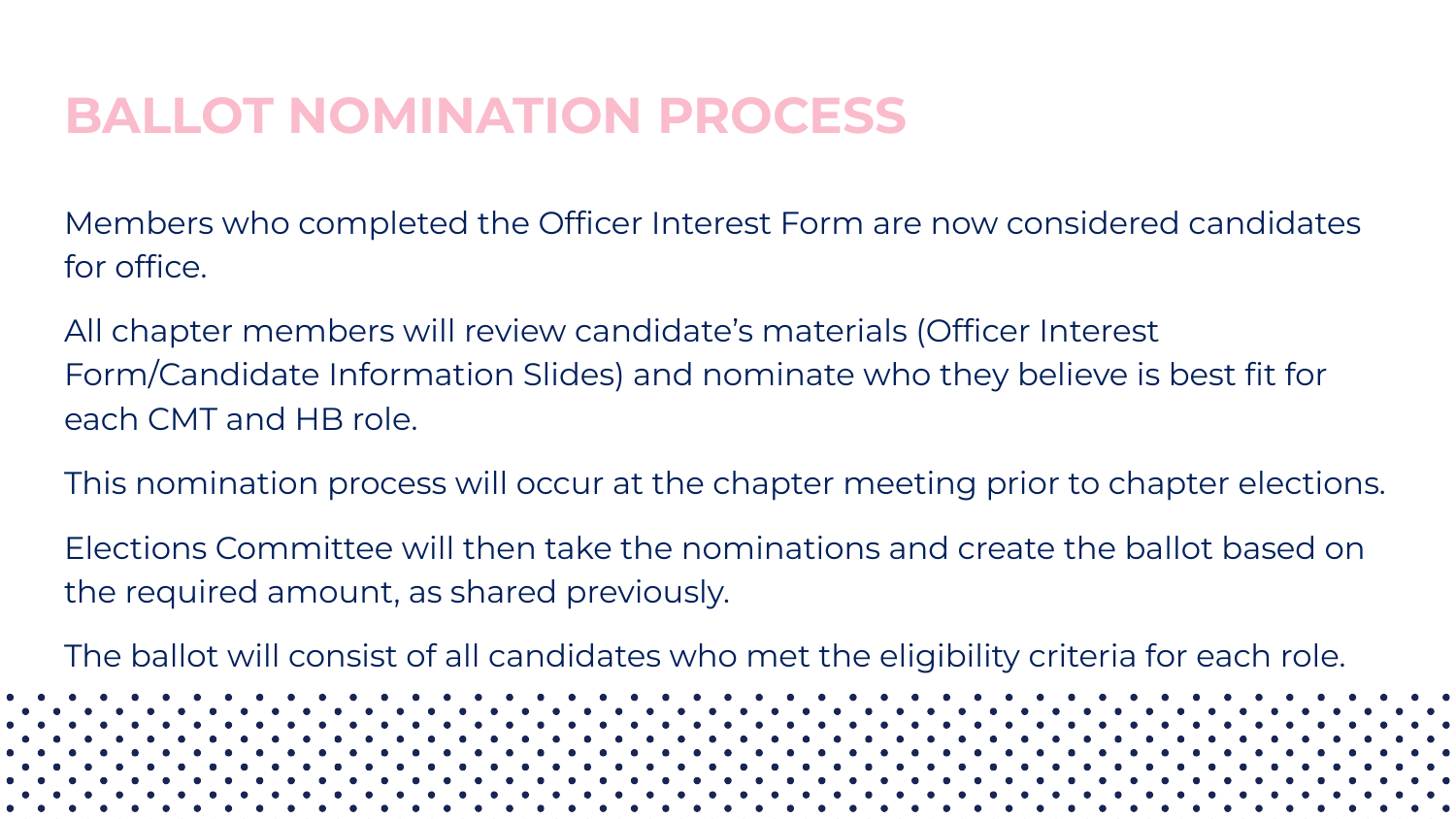

# BALLOT NOMINATION PROCESS
Members who completed the Officer Interest Form are now considered candidates for office.
All chapter members will review candidate’s materials (Officer Interest Form/Candidate Information Slides) and nominate who they believe is best fit for each CMT and HB role.
This nomination process will occur at the chapter meeting prior to chapter elections.
Elections Committee will then take the nominations and create the ballot based on the required amount, as shared previously.
The ballot will consist of all candidates who met the eligibility criteria for each role.